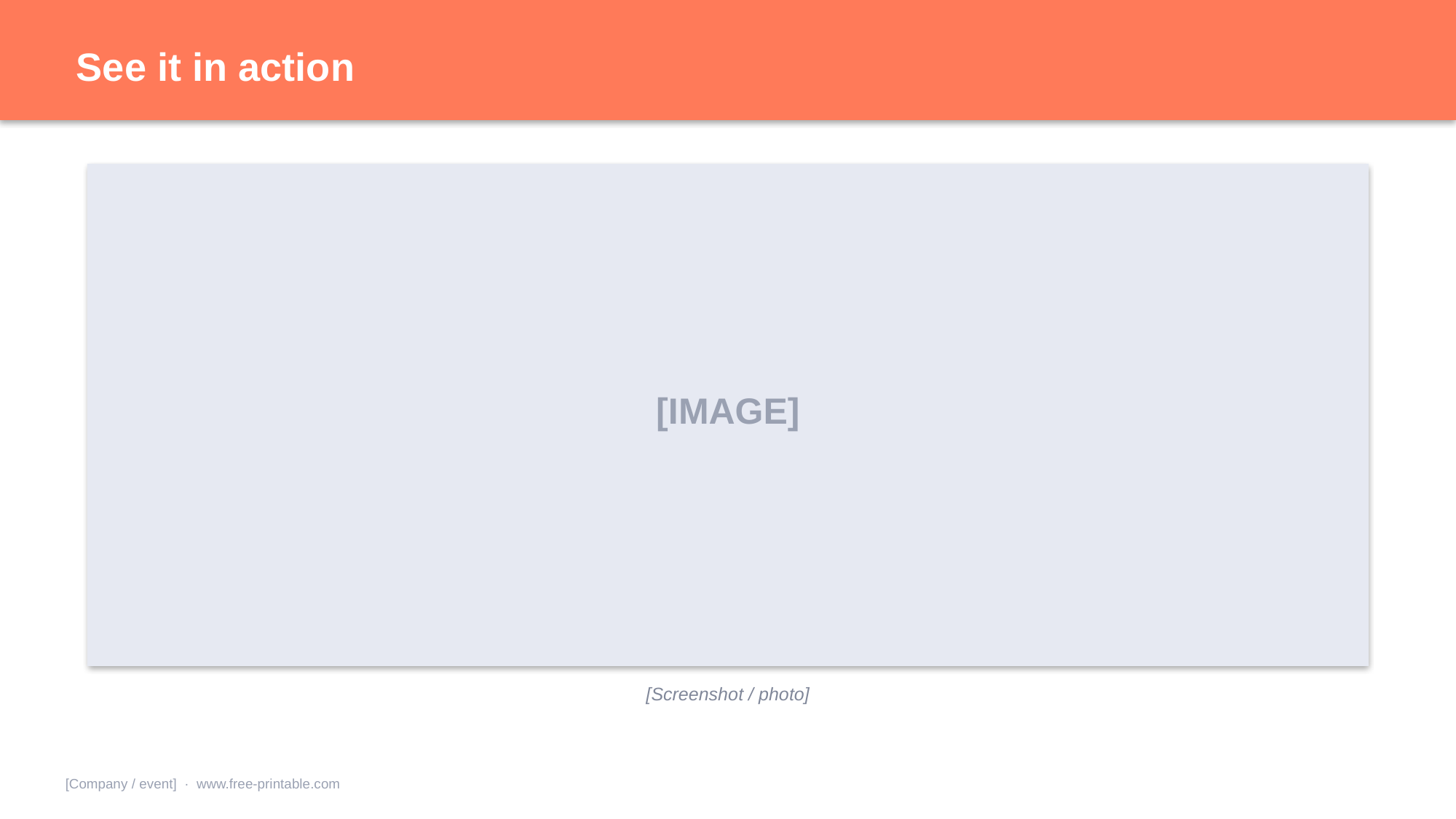

See it in action

[IMAGE]
[Screenshot / photo]
[Company / event]  ·  www.free-printable.com